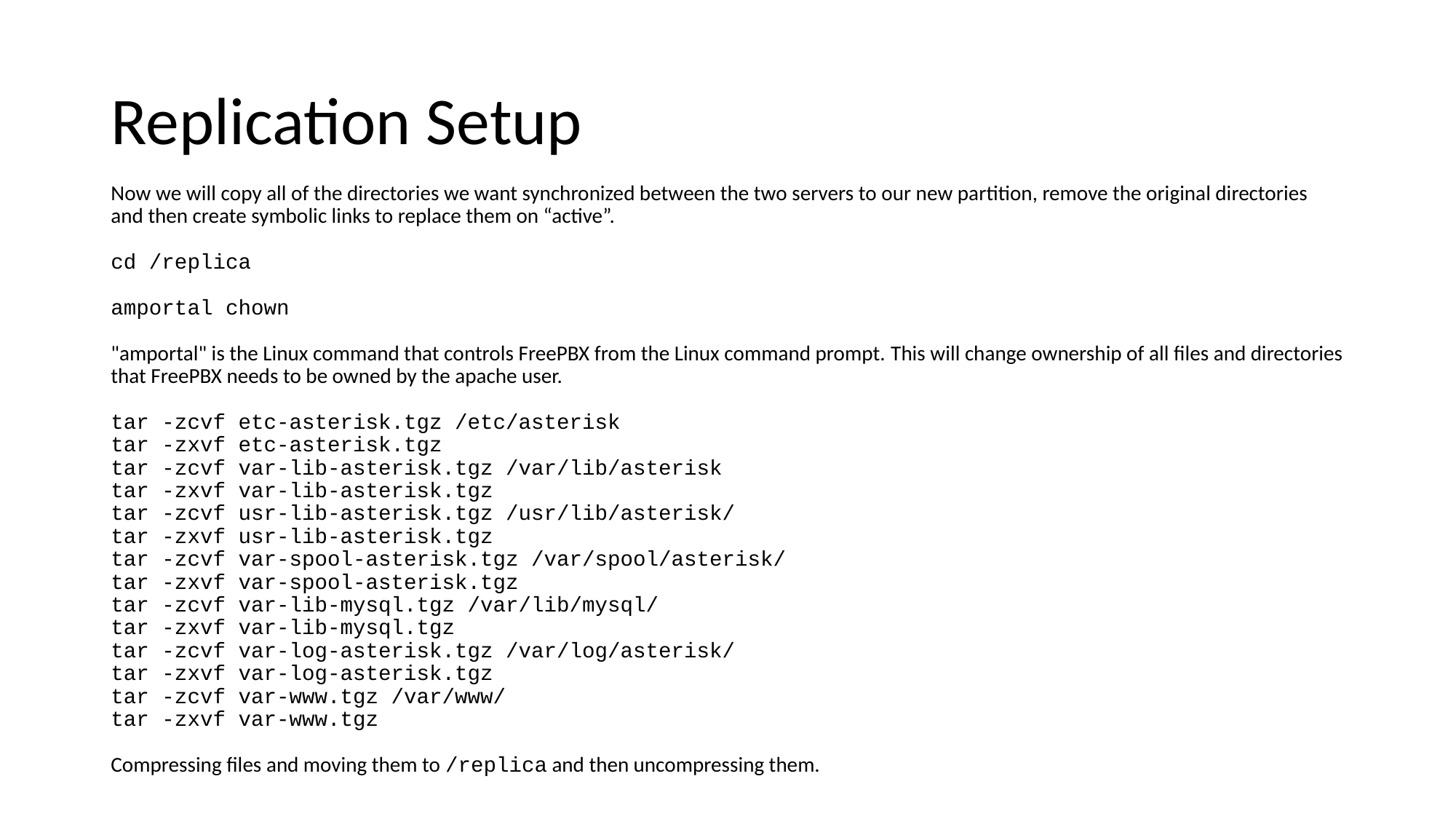

# Replication Setup
Now we will copy all of the directories we want synchronized between the two servers to our new partition, remove the original directories and then create symbolic links to replace them on “active”.

cd /replica

amportal chown

"amportal" is the Linux command that controls FreePBX from the Linux command prompt. This will change ownership of all files and directories that FreePBX needs to be owned by the apache user.

tar -zcvf etc-asterisk.tgz /etc/asterisk
tar -zxvf etc-asterisk.tgz
tar -zcvf var-lib-asterisk.tgz /var/lib/asterisk
tar -zxvf var-lib-asterisk.tgz
tar -zcvf usr-lib-asterisk.tgz /usr/lib/asterisk/
tar -zxvf usr-lib-asterisk.tgz
tar -zcvf var-spool-asterisk.tgz /var/spool/asterisk/
tar -zxvf var-spool-asterisk.tgz
tar -zcvf var-lib-mysql.tgz /var/lib/mysql/
tar -zxvf var-lib-mysql.tgz
tar -zcvf var-log-asterisk.tgz /var/log/asterisk/
tar -zxvf var-log-asterisk.tgz
tar -zcvf var-www.tgz /var/www/
tar -zxvf var-www.tgz

Compressing files and moving them to /replica and then uncompressing them.